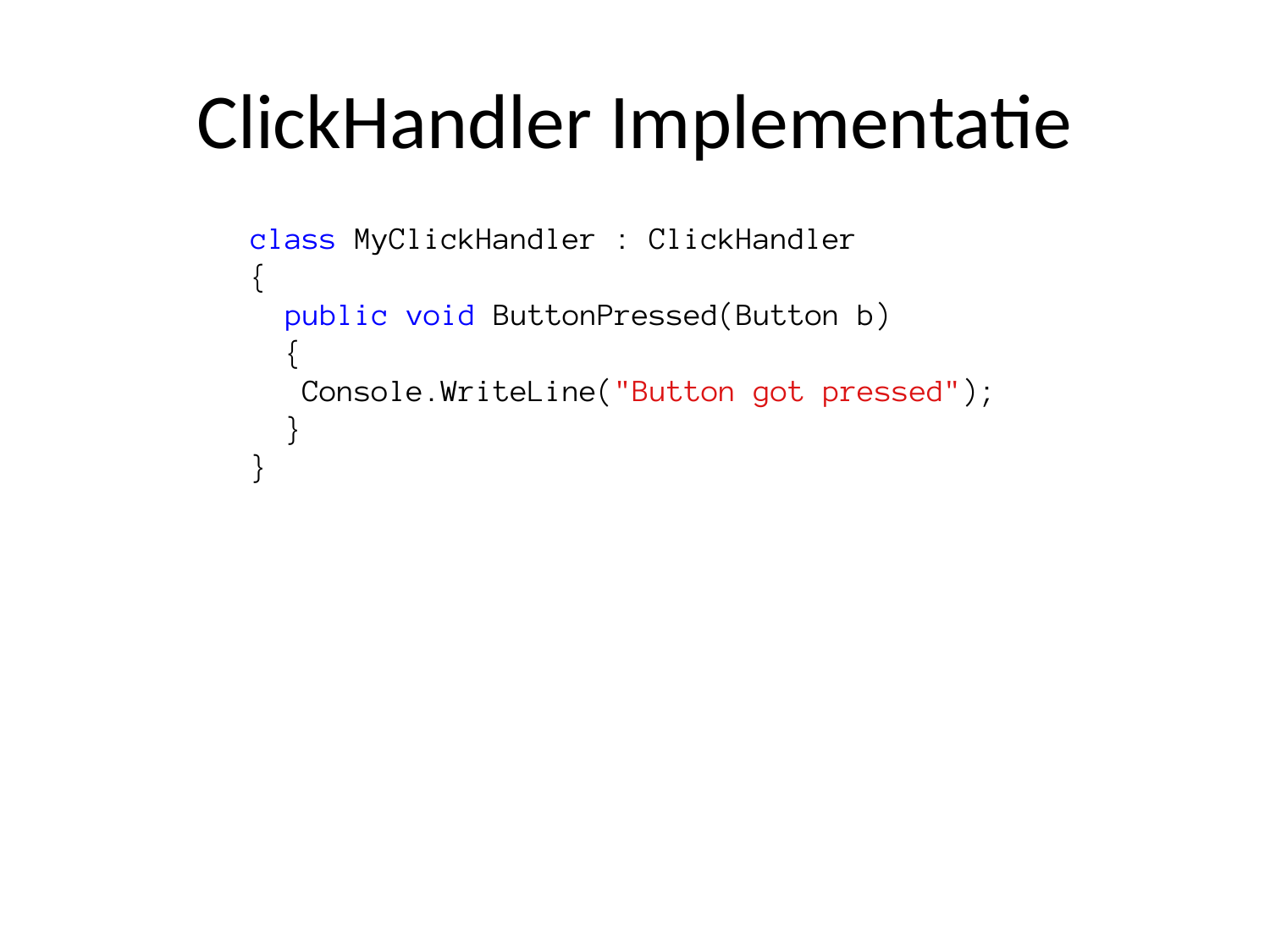

# ClickHandler Implementatie
class MyClickHandler : ClickHandler
{
  public void ButtonPressed(Button b)
  {
   Console.WriteLine("Button got pressed");
  }
}